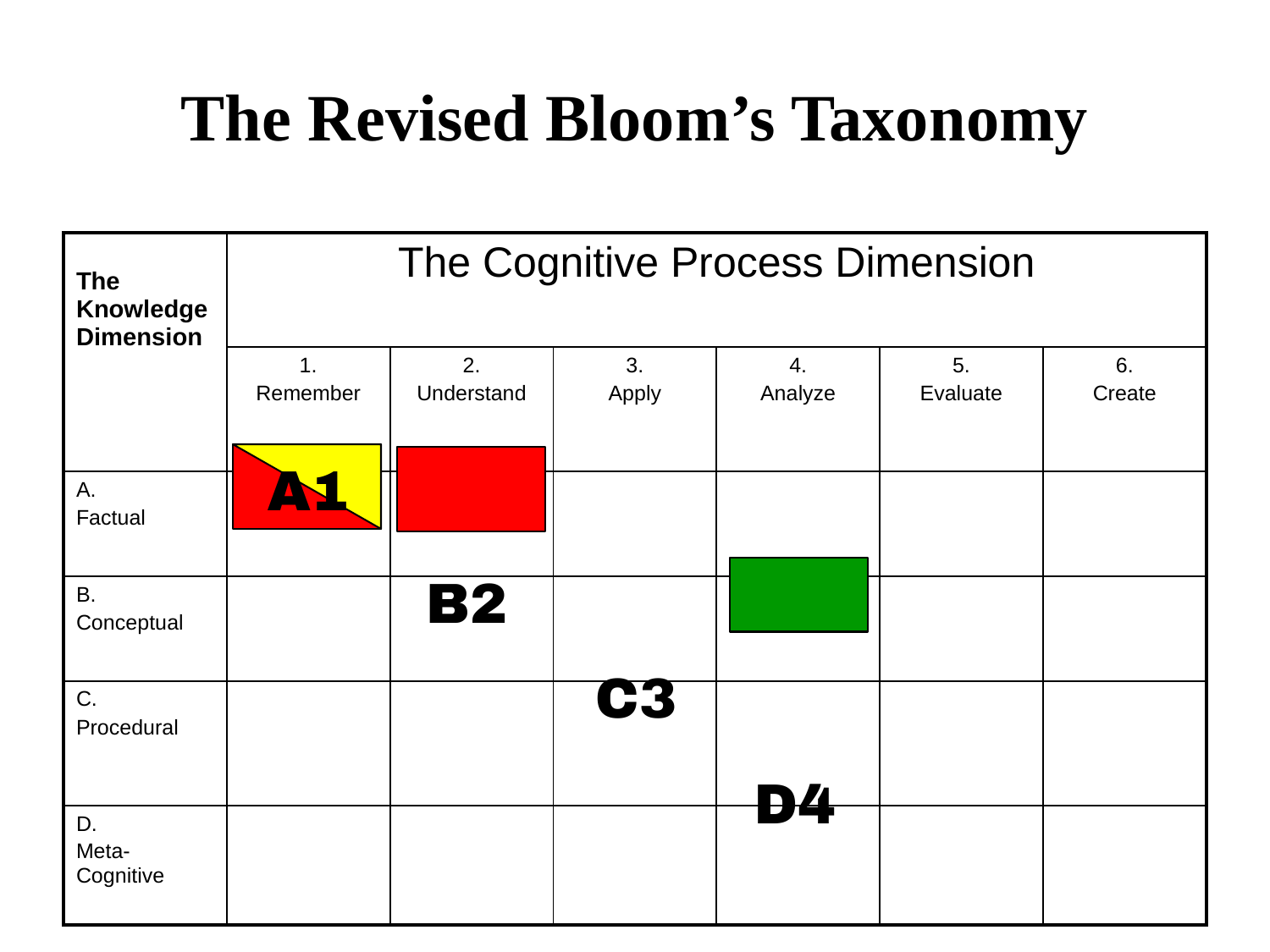

# The Revised Bloom’s Taxonomy
| The Knowledge Dimension | The Cognitive Process Dimension |  |  |  |  |  |
| --- | --- | --- | --- | --- | --- | --- |
|  | 1. Remember | 2. Understand | 3. Apply | 4. Analyze | 5. Evaluate | 6. Create |
| A. Factual |  |  |  |  |  |  |
| B. Conceptual |  |  |  |  |  |  |
| C. Procedural |  |  |  |  |  |  |
| D. Meta- Cognitive |  |  |  |  |  |  |

A1

B2
C3
D4